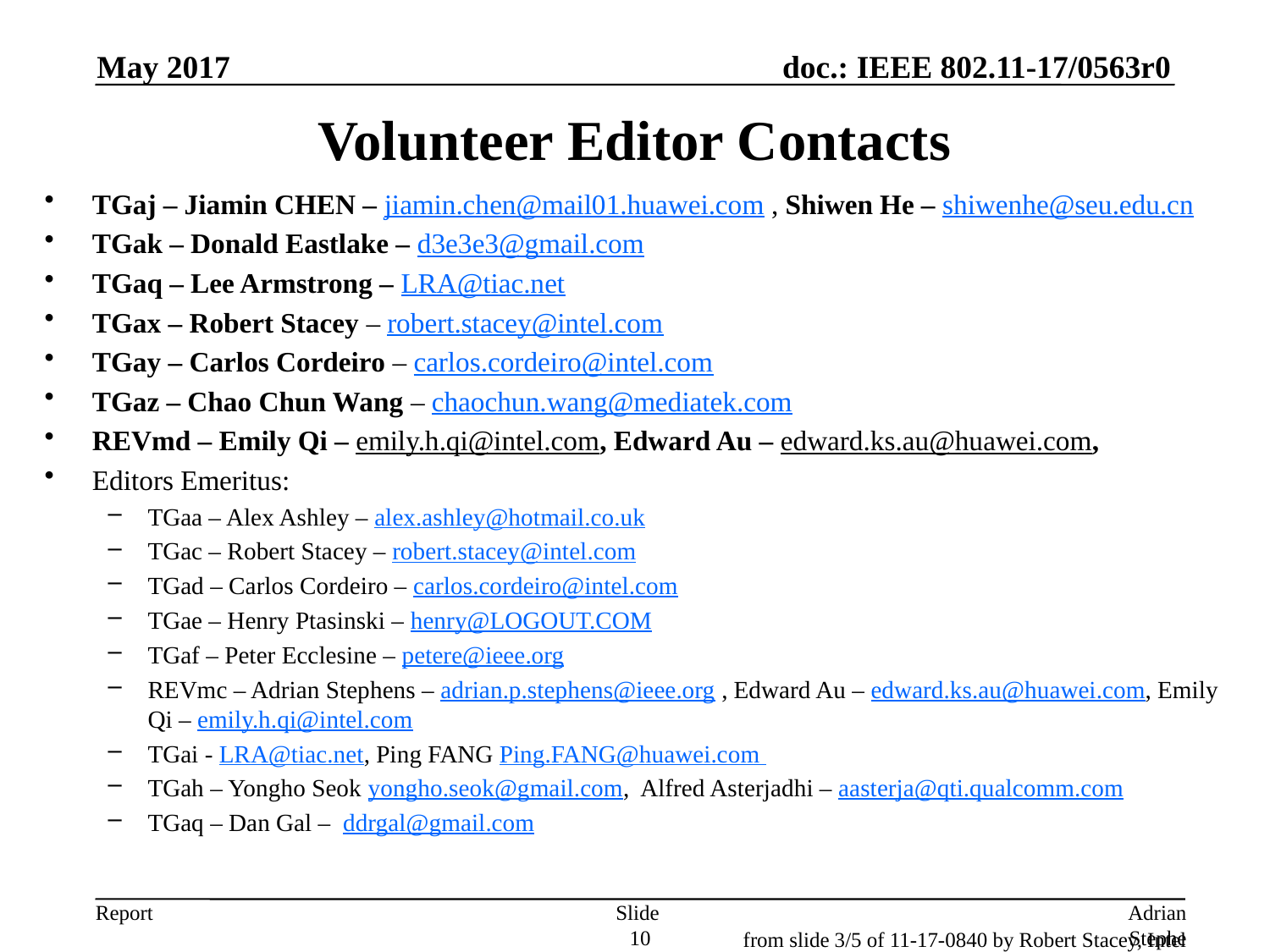

May 2017
# Volunteer Editor Contacts
TGaj – Jiamin CHEN – jiamin.chen@mail01.huawei.com , Shiwen He – shiwenhe@seu.edu.cn
TGak – Donald Eastlake – d3e3e3@gmail.com
TGaq – Lee Armstrong – LRA@tiac.net
TGax – Robert Stacey – robert.stacey@intel.com
TGay – Carlos Cordeiro – carlos.cordeiro@intel.com
TGaz – Chao Chun Wang – chaochun.wang@mediatek.com
REVmd – Emily Qi – emily.h.qi@intel.com, Edward Au – edward.ks.au@huawei.com,
Editors Emeritus:
TGaa – Alex Ashley – alex.ashley@hotmail.co.uk
TGac – Robert Stacey – robert.stacey@intel.com
TGad – Carlos Cordeiro – carlos.cordeiro@intel.com
TGae – Henry Ptasinski – henry@LOGOUT.COM
TGaf – Peter Ecclesine – petere@ieee.org
REVmc – Adrian Stephens – adrian.p.stephens@ieee.org , Edward Au – edward.ks.au@huawei.com, Emily Qi – emily.h.qi@intel.com
TGai - LRA@tiac.net, Ping FANG Ping.FANG@huawei.com
TGah – Yongho Seok yongho.seok@gmail.com,  Alfred Asterjadhi – aasterja@qti.qualcomm.com
TGaq – Dan Gal –  ddrgal@gmail.com

Slide 10
Adrian Stephens, Intel Corporation
from slide 3/5 of 11-17-0840 by Robert Stacey, Intel